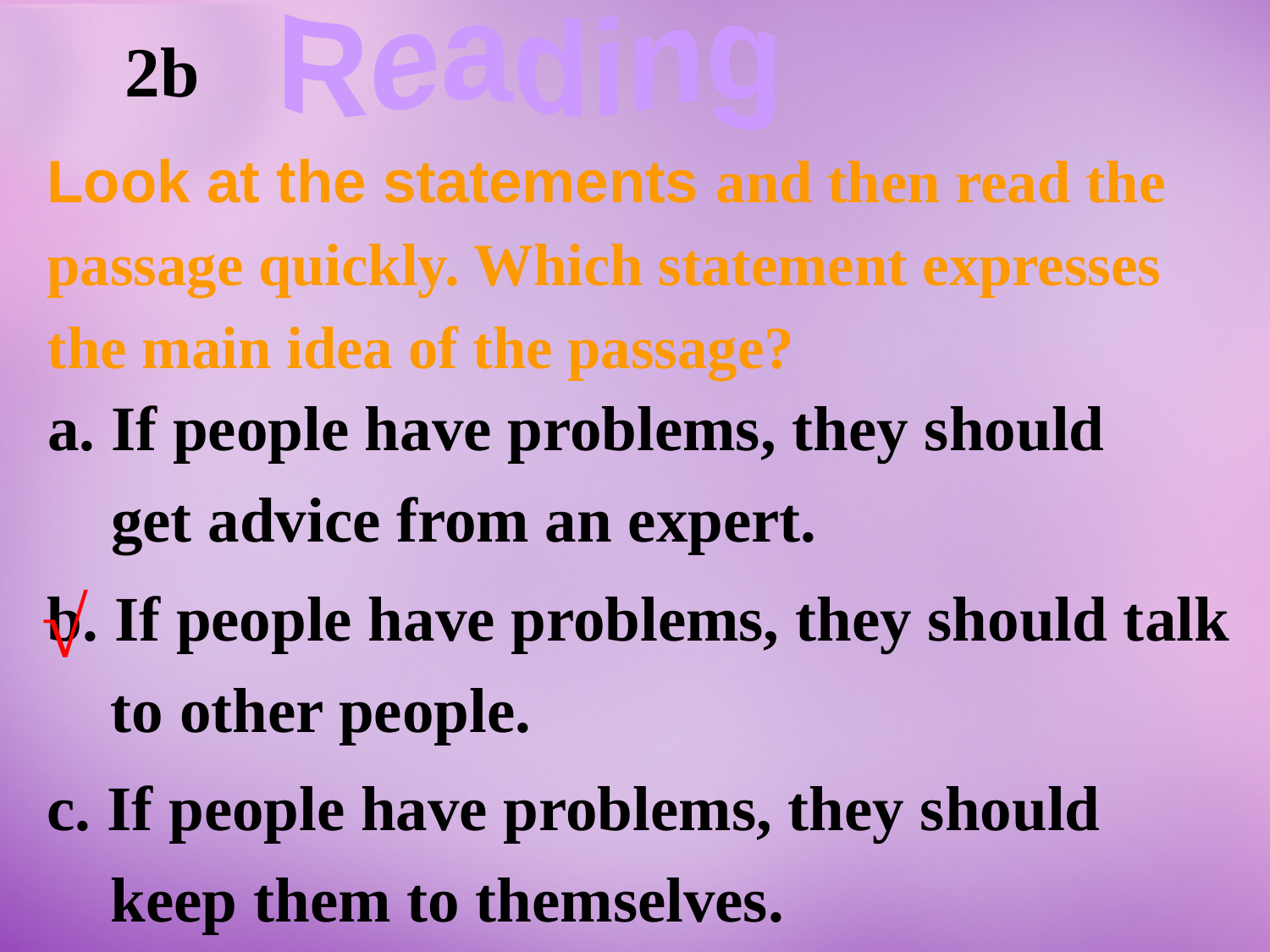

2b
Reading
Look at the statements and then read the passage quickly. Which statement expresses the main idea of the passage?
a. If people have problems, they should
    get advice from an expert.
√
b. If people have problems, they should talk
    to other people.
c. If people have problems, they should
    keep them to themselves.